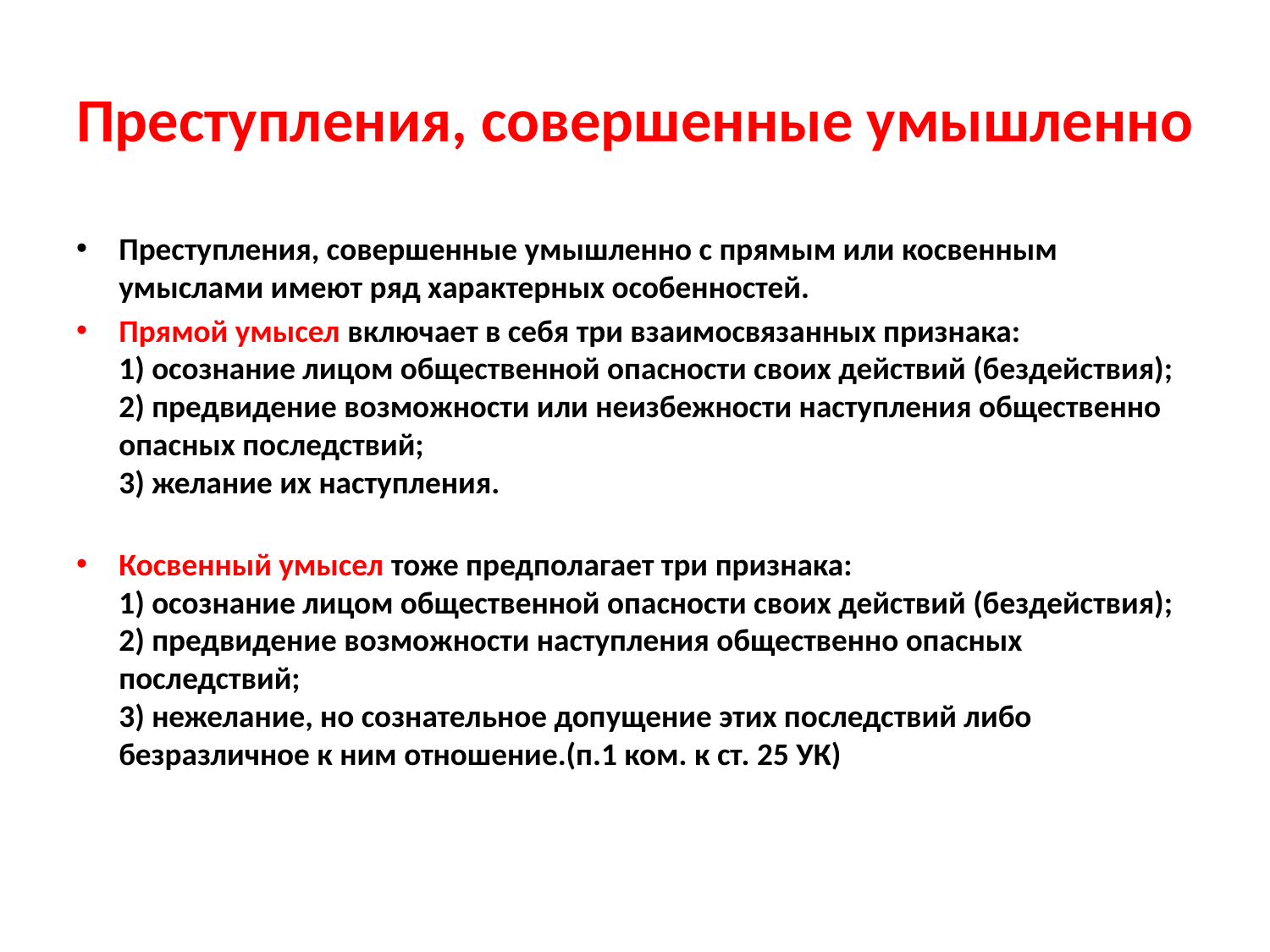

# Преступления, совершенные умышленно
Преступления, совершенные умышленно с прямым или косвенным умыслами имеют ряд характерных особенностей.
Прямой умысел включает в себя три взаимосвязанных признака:
1) осознание лицом общественной опасности своих действий (бездействия);
2) предвидение возможности или неизбежности наступления общественно опасных последствий;
3) желание их наступления.
Косвенный умысел тоже предполагает три признака:
1) осознание лицом общественной опасности своих действий (бездействия);
2) предвидение возможности наступления общественно опасных последствий;
3) нежелание, но сознательное допущение этих последствий либо
безразличное к ним отношение.(п.1 ком. к ст. 25 УК)